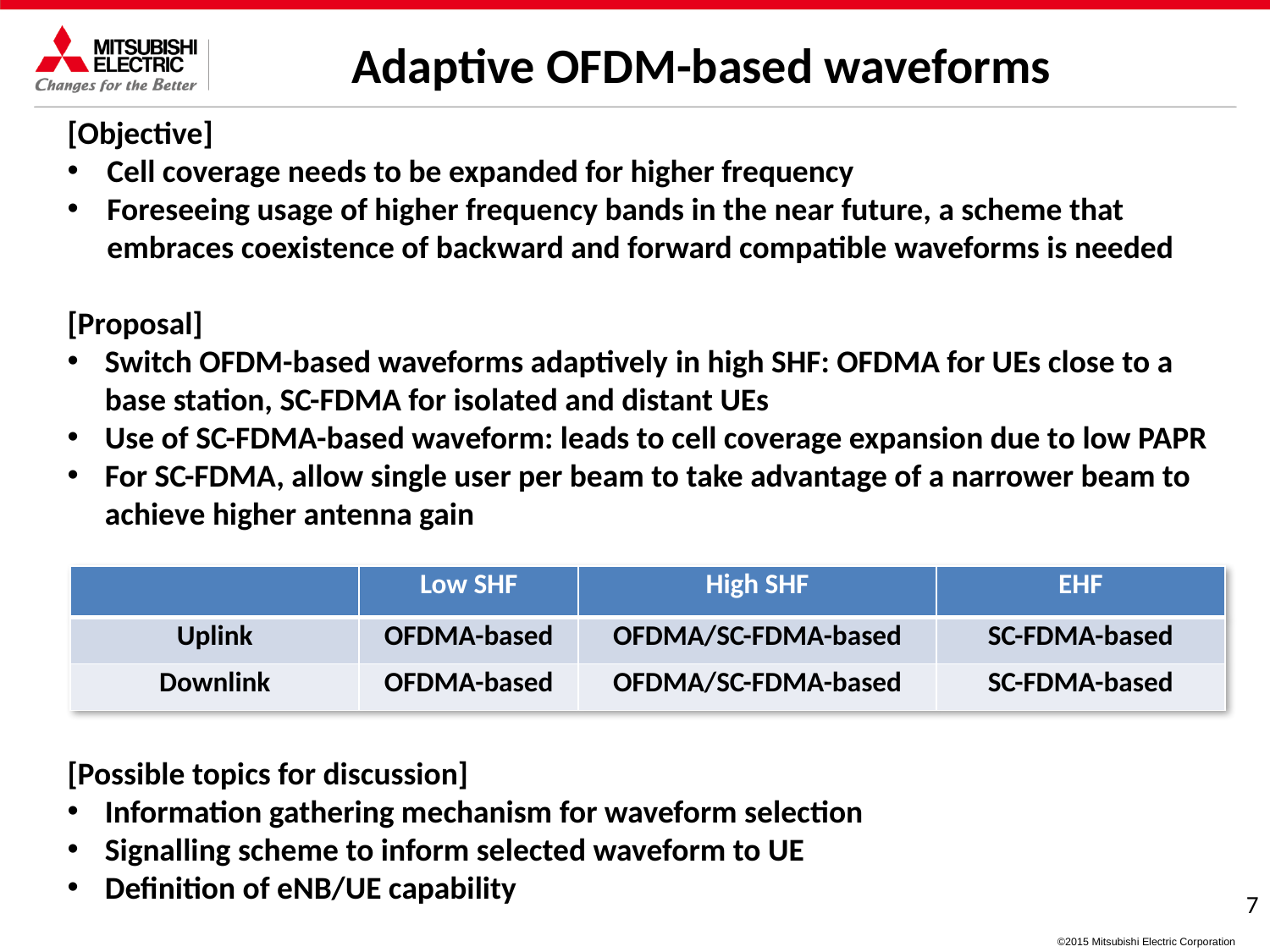

Adaptive OFDM-based waveforms
[Objective]
Cell coverage needs to be expanded for higher frequency
Foreseeing usage of higher frequency bands in the near future, a scheme that embraces coexistence of backward and forward compatible waveforms is needed

[Proposal]
Switch OFDM-based waveforms adaptively in high SHF: OFDMA for UEs close to a base station, SC-FDMA for isolated and distant UEs
Use of SC-FDMA-based waveform: leads to cell coverage expansion due to low PAPR
For SC-FDMA, allow single user per beam to take advantage of a narrower beam to achieve higher antenna gain

[Possible topics for discussion]
Information gathering mechanism for waveform selection
Signalling scheme to inform selected waveform to UE
Definition of eNB/UE capability
|  | Low SHF | High SHF | EHF |
| --- | --- | --- | --- |
| Uplink | OFDMA-based | OFDMA/SC-FDMA-based | SC-FDMA-based |
| Downlink | OFDMA-based | OFDMA/SC-FDMA-based | SC-FDMA-based |
7